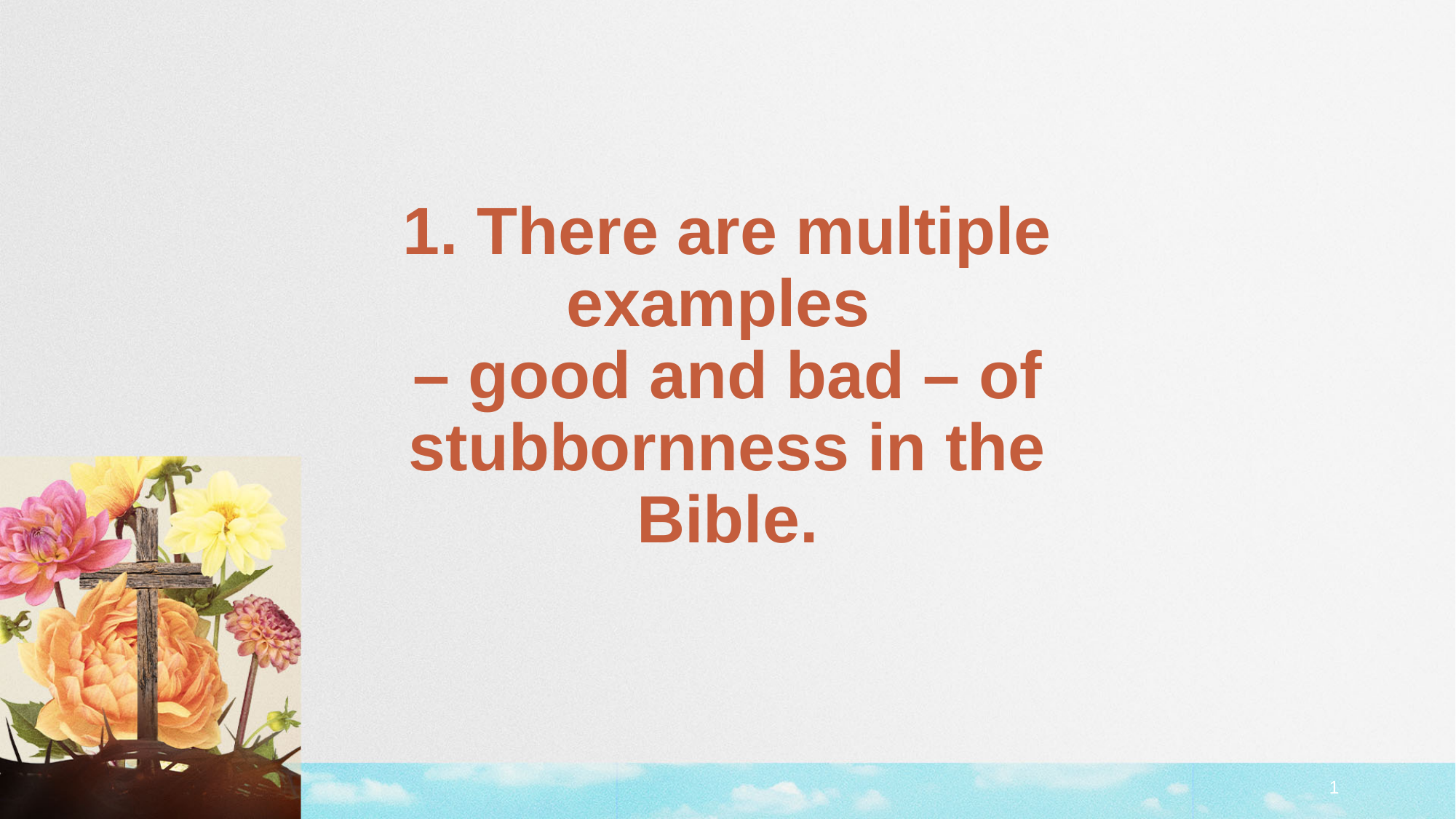

# 1. There are multiple examples  – good and bad – of stubbornness in the Bible.
1